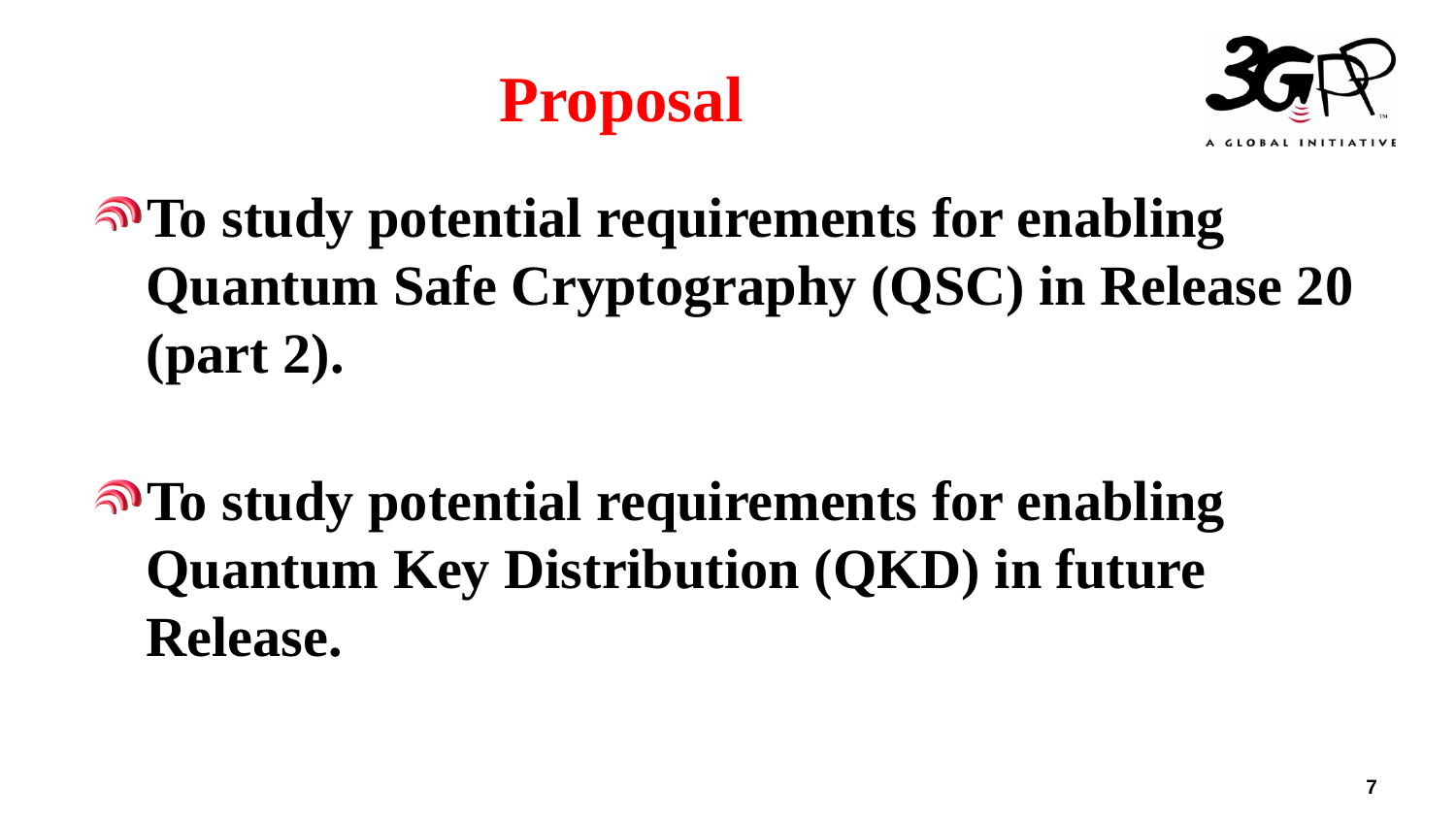

# Proposal
To study potential requirements for enabling Quantum Safe Cryptography (QSC) in Release 20 (part 2).
To study potential requirements for enabling Quantum Key Distribution (QKD) in future Release.